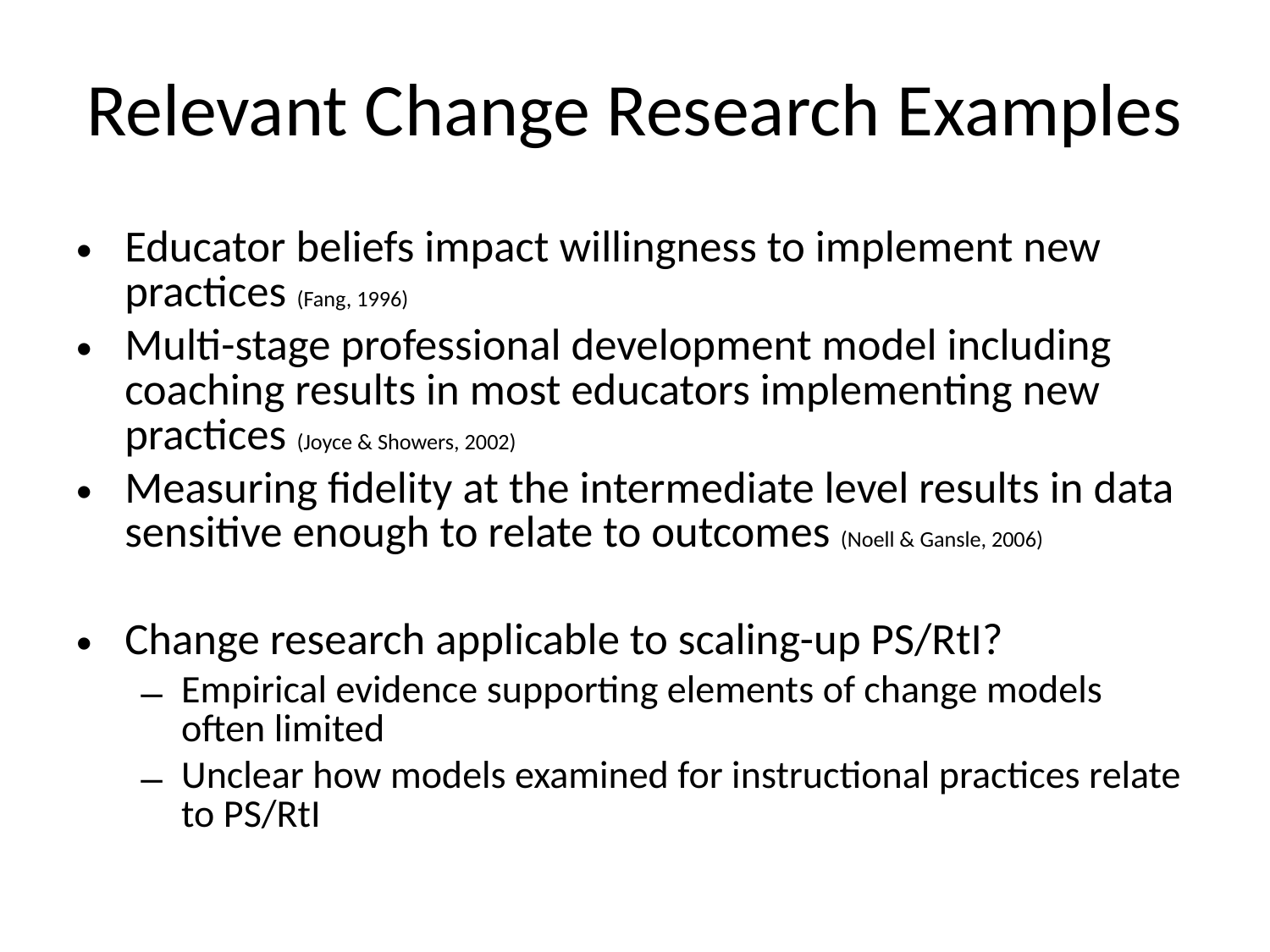

# Relevant Change Research Examples
Educator beliefs impact willingness to implement new practices (Fang, 1996)
Multi-stage professional development model including coaching results in most educators implementing new practices (Joyce & Showers, 2002)
Measuring fidelity at the intermediate level results in data sensitive enough to relate to outcomes (Noell & Gansle, 2006)

Change research applicable to scaling-up PS/RtI?
Empirical evidence supporting elements of change models often limited
Unclear how models examined for instructional practices relate to PS/RtI